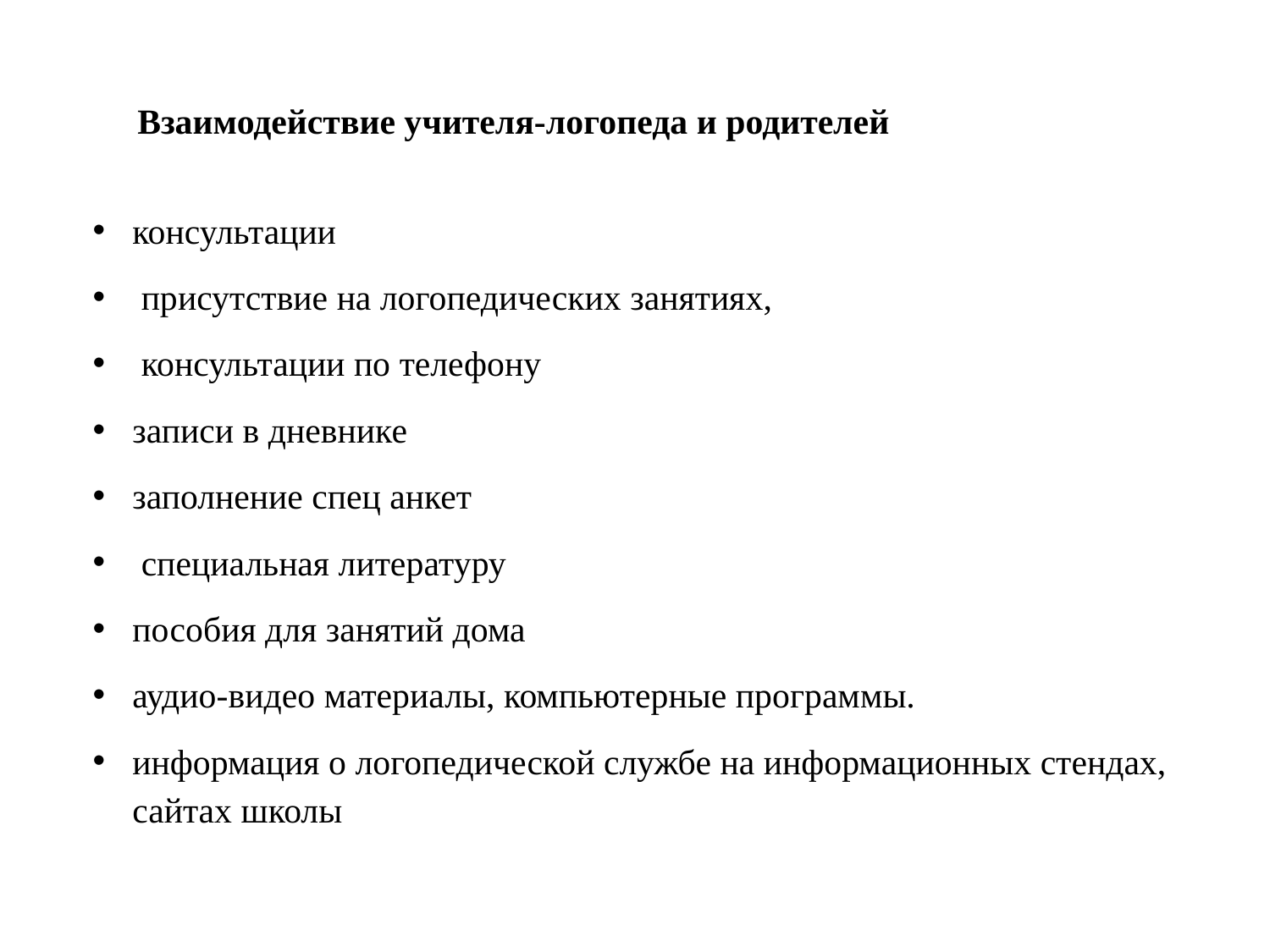

Взаимодействие учителя-логопеда и родителей
консультации
 присутствие на логопедических занятиях,
 консультации по телефону
записи в дневнике
заполнение спец анкет
 специальная литературу
пособия для занятий дома
аудио-видео материалы, компьютерные программы.
информация о логопедической службе на информационных стендах, сайтах школы